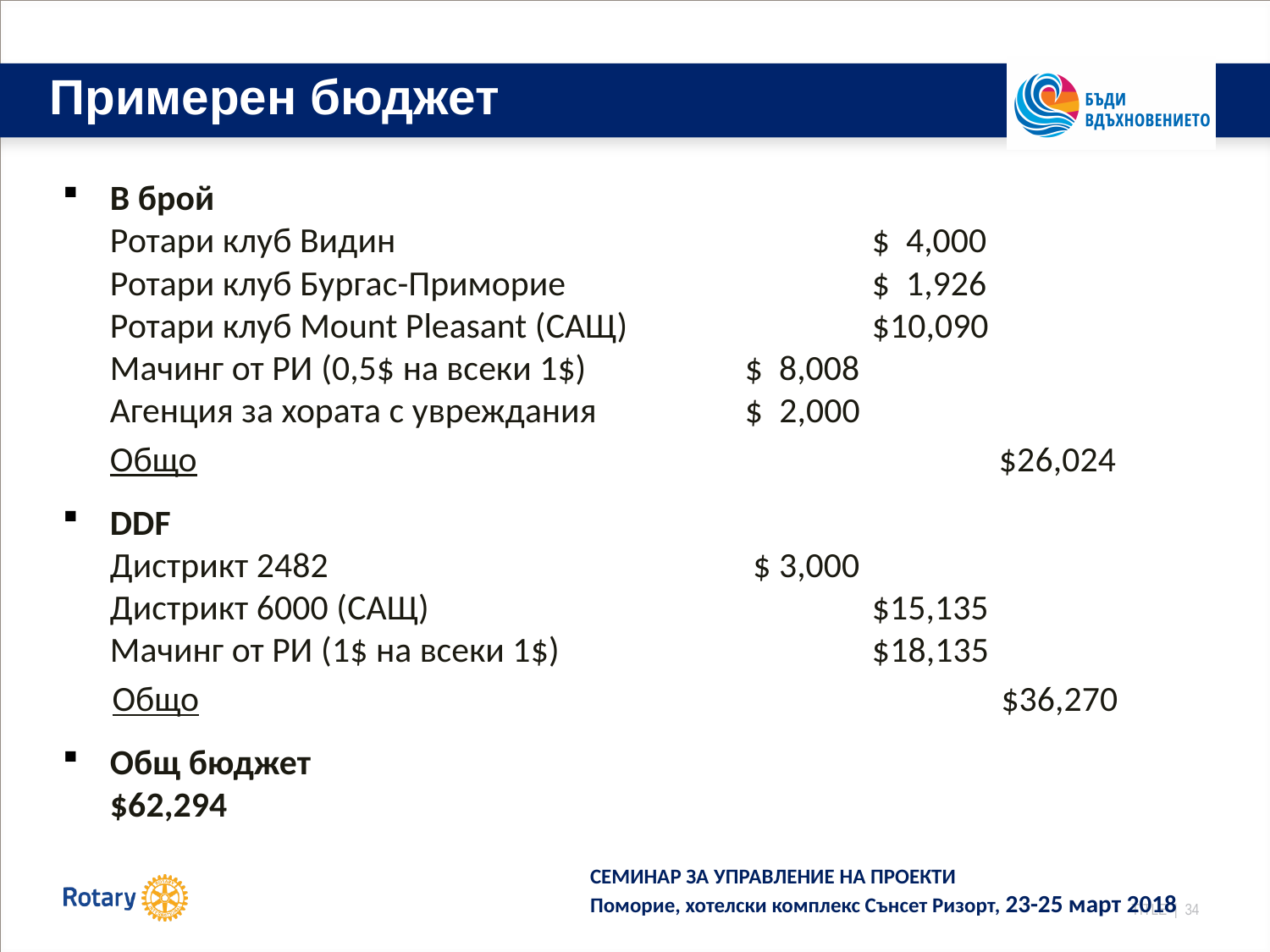

# Примерен бюджет
В брой
Ротари клуб Видин				$  4,000
Ротари клуб Бургас-Приморие			$  1,926
Ротари клуб Mount Pleasant (САЩ)		$10,090
Мачинг от РИ (0,5$ на всеки 1$)		$  8,008
Агенция за хората с увреждания		$  2,000
	Общо							$26,024
DDF
Дистрикт 2482				 $ 3,000
Дистрикт 6000 (САЩ)				$15,135
Мачинг от РИ (1$ на всеки 1$)			$18,135
	Общо							$36,270
Общ бюджет							$62,294